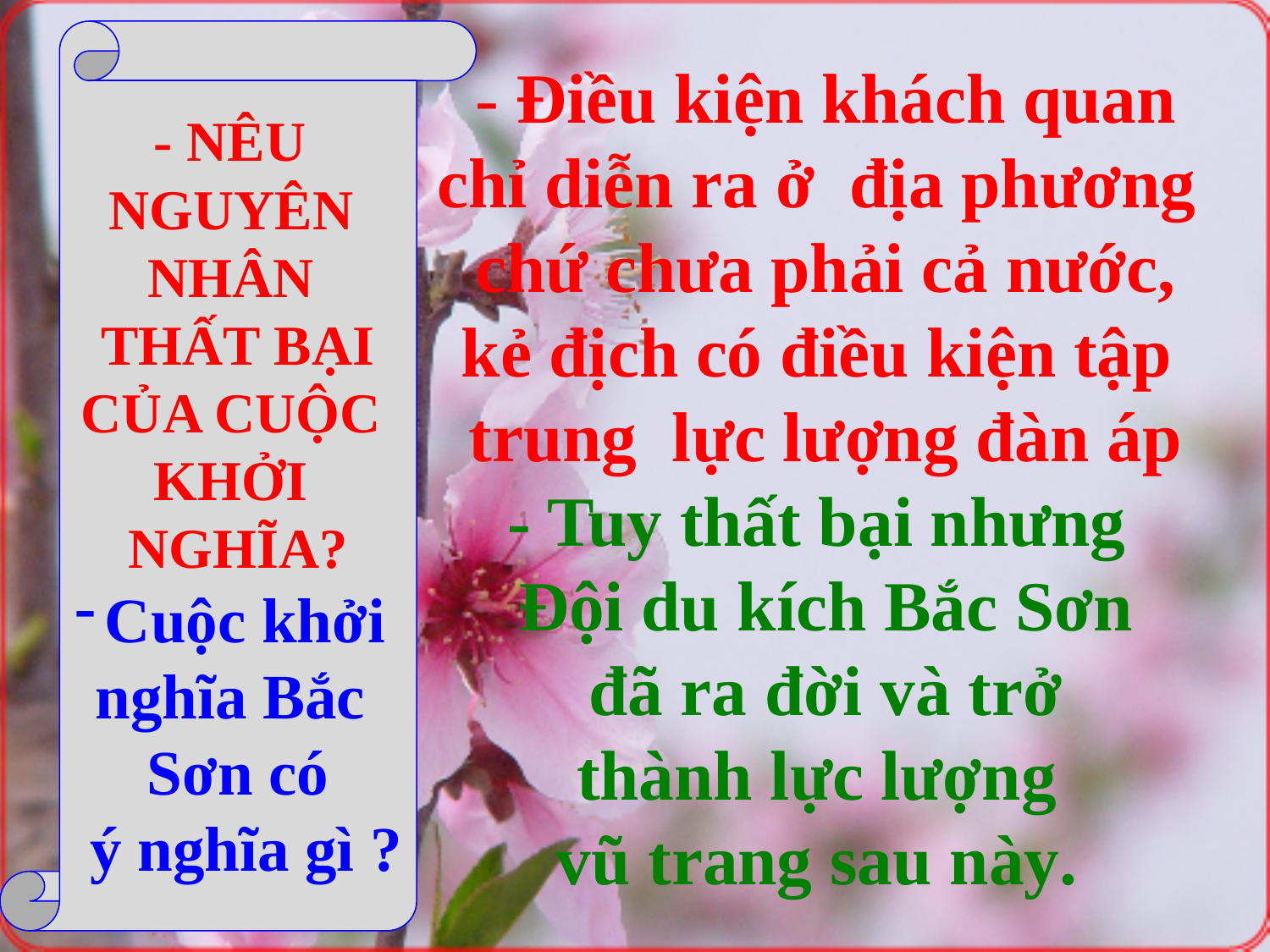

- Điều kiện khách quan
chỉ diễn ra ở  địa phương
chứ chưa phải cả nước,
kẻ địch có điều kiện tập
trung  lực lượng đàn áp
- Tuy thất bại nhưng
Đội du kích Bắc Sơn
đã ra đời và trở
thành lực lượng
vũ trang sau này.
- NÊU
NGUYÊN
NHÂN
THẤT BẠI
CỦA CUỘC
KHỞI
NGHĨA?
Cuộc khởi
nghĩa Bắc
Sơn có
 ý nghĩa gì ?
#